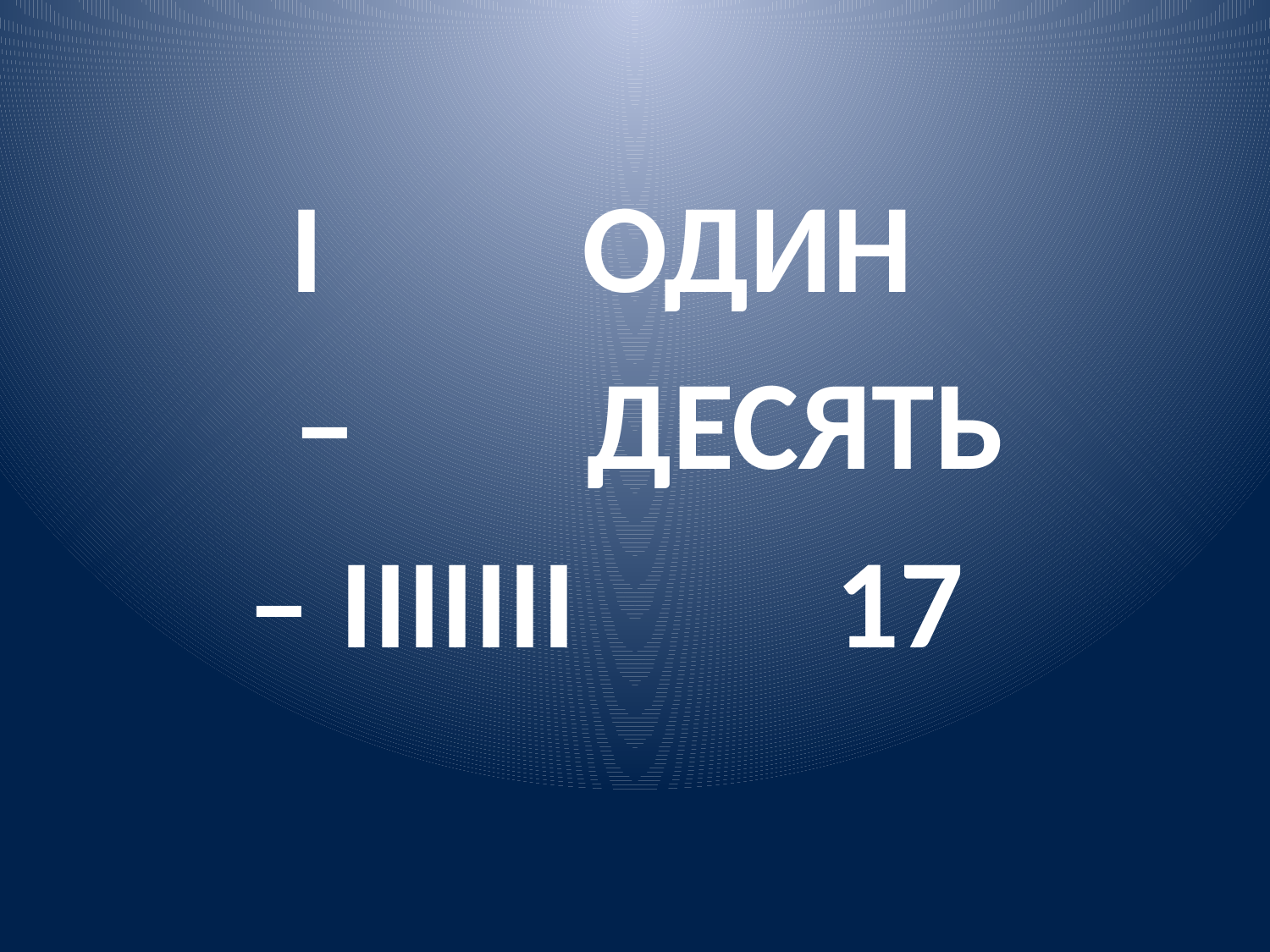

I         ОДИН
 –        ДЕСЯТЬ
 – IIIIIII         17
#